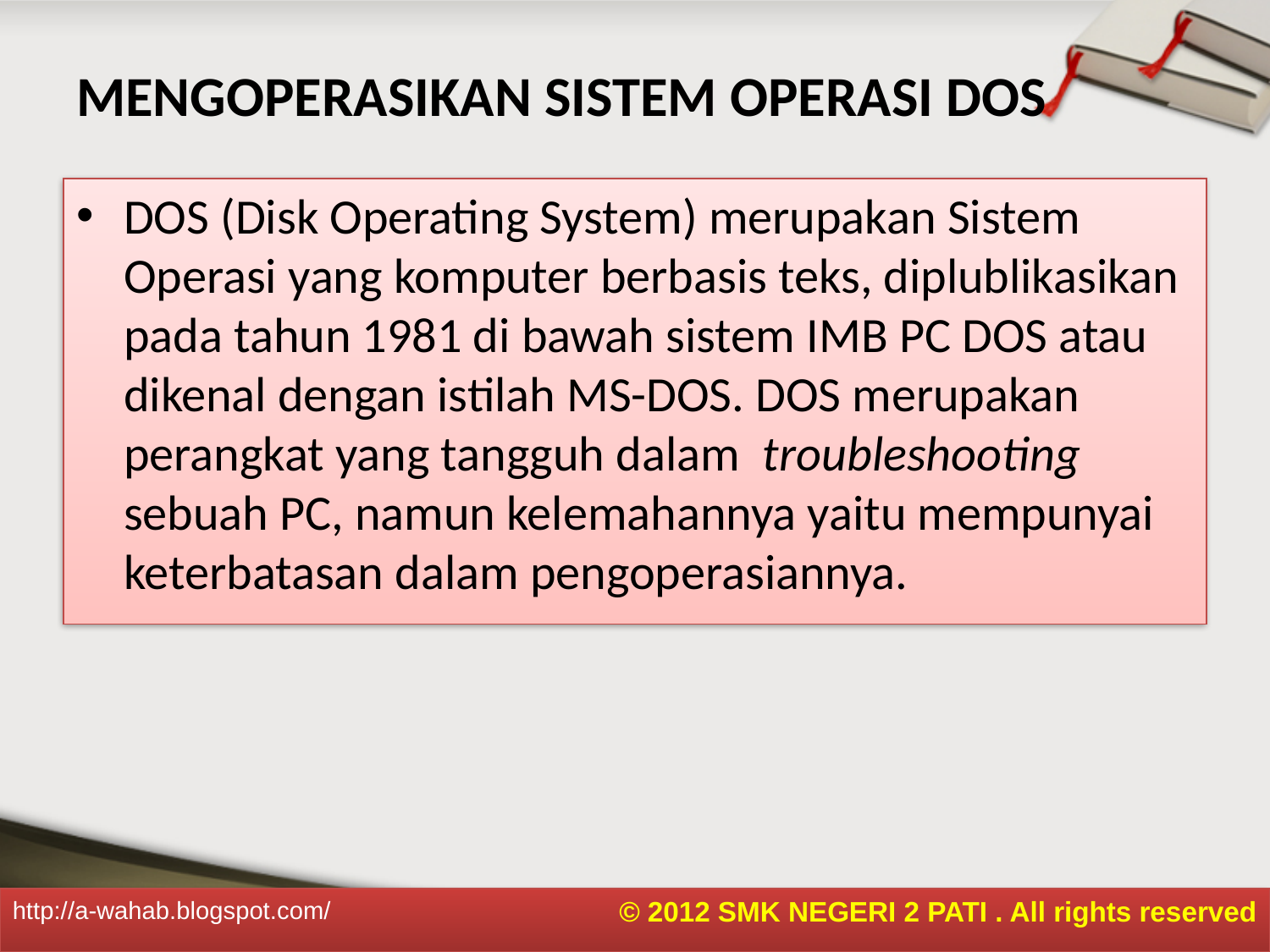

# MENGOPERASIKAN SISTEM OPERASI DOS
DOS (Disk Operating System) merupakan Sistem Operasi yang komputer berbasis teks, diplublikasikan pada tahun 1981 di bawah sistem IMB PC DOS atau dikenal dengan istilah MS-DOS. DOS merupakan perangkat yang tangguh dalam  troubleshooting sebuah PC, namun kelemahannya yaitu mempunyai keterbatasan dalam pengoperasiannya.

© 2012 SMK NEGERI 2 PATI . All rights reserved

http://a-wahab.blogspot.com/